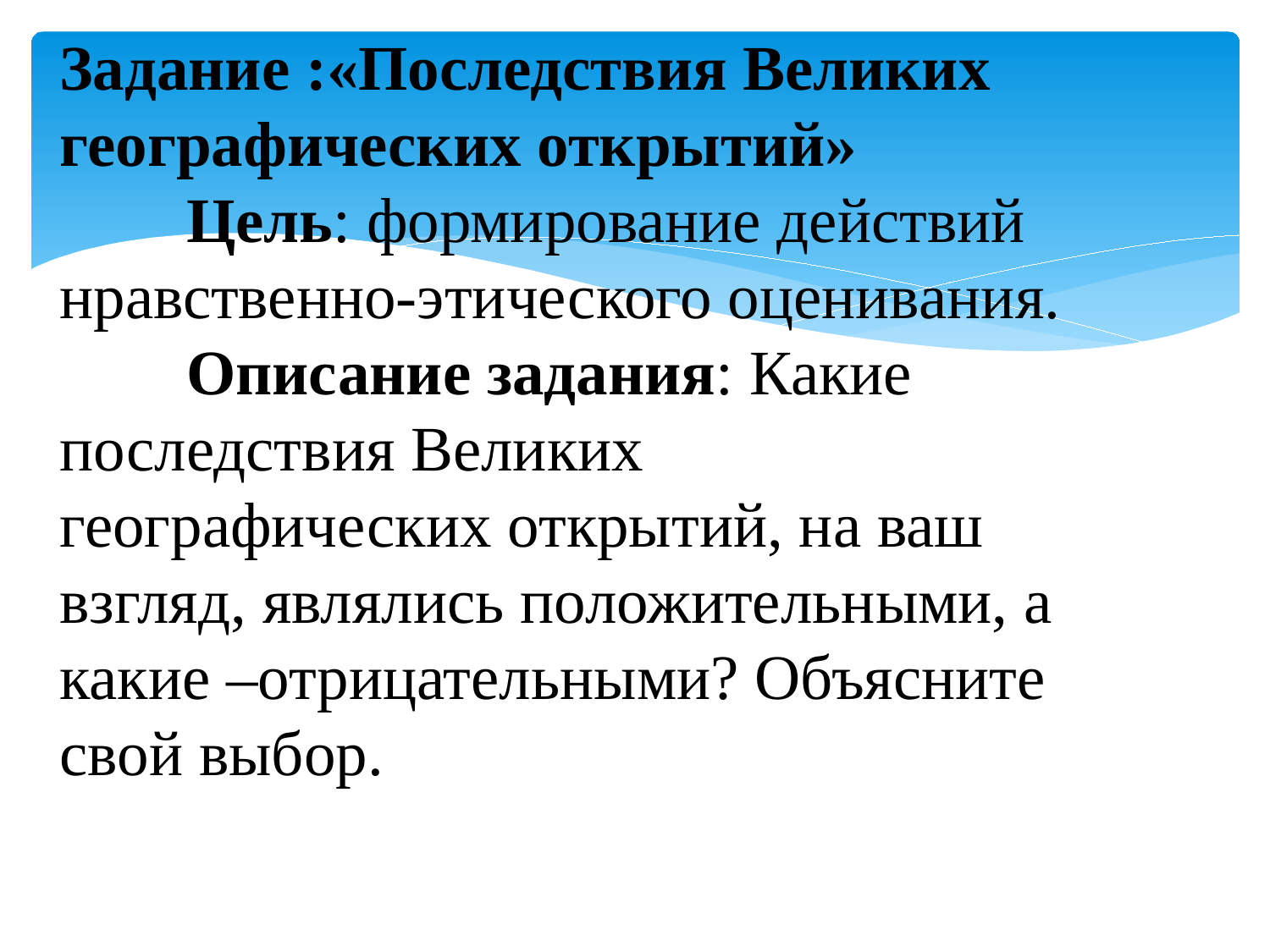

Задание :«Последствия Великих географических открытий»
        Цель: формирование действий нравственно-этического оценивания.
        Описание задания: Какие последствия Великих географических открытий, на ваш взгляд, являлись положительными, а какие –отрицательными? Объясните свой выбор.